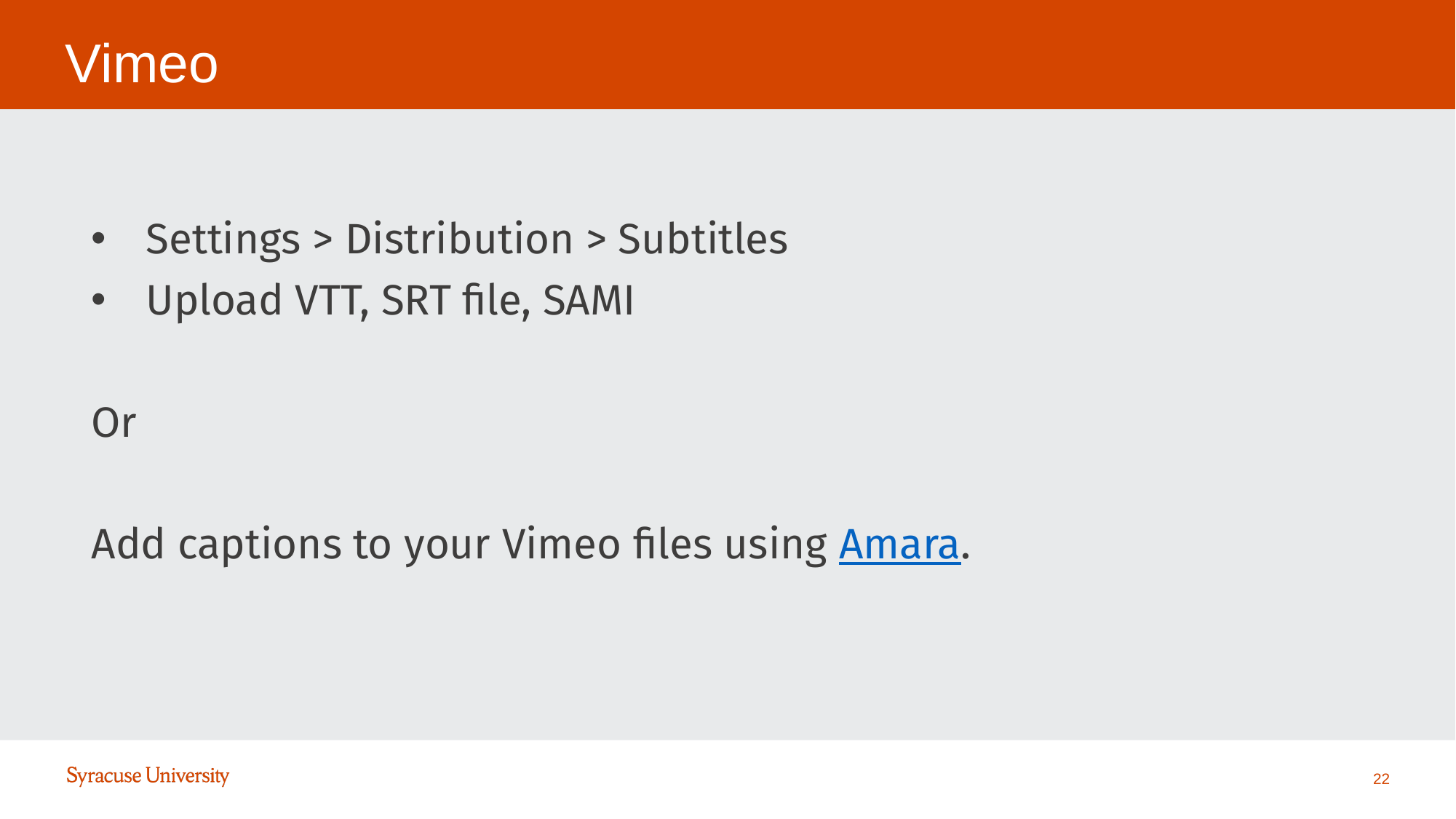

# Vimeo
Settings > Distribution > Subtitles
Upload VTT, SRT file, SAMI

Or

Add captions to your Vimeo files using Amara.
22